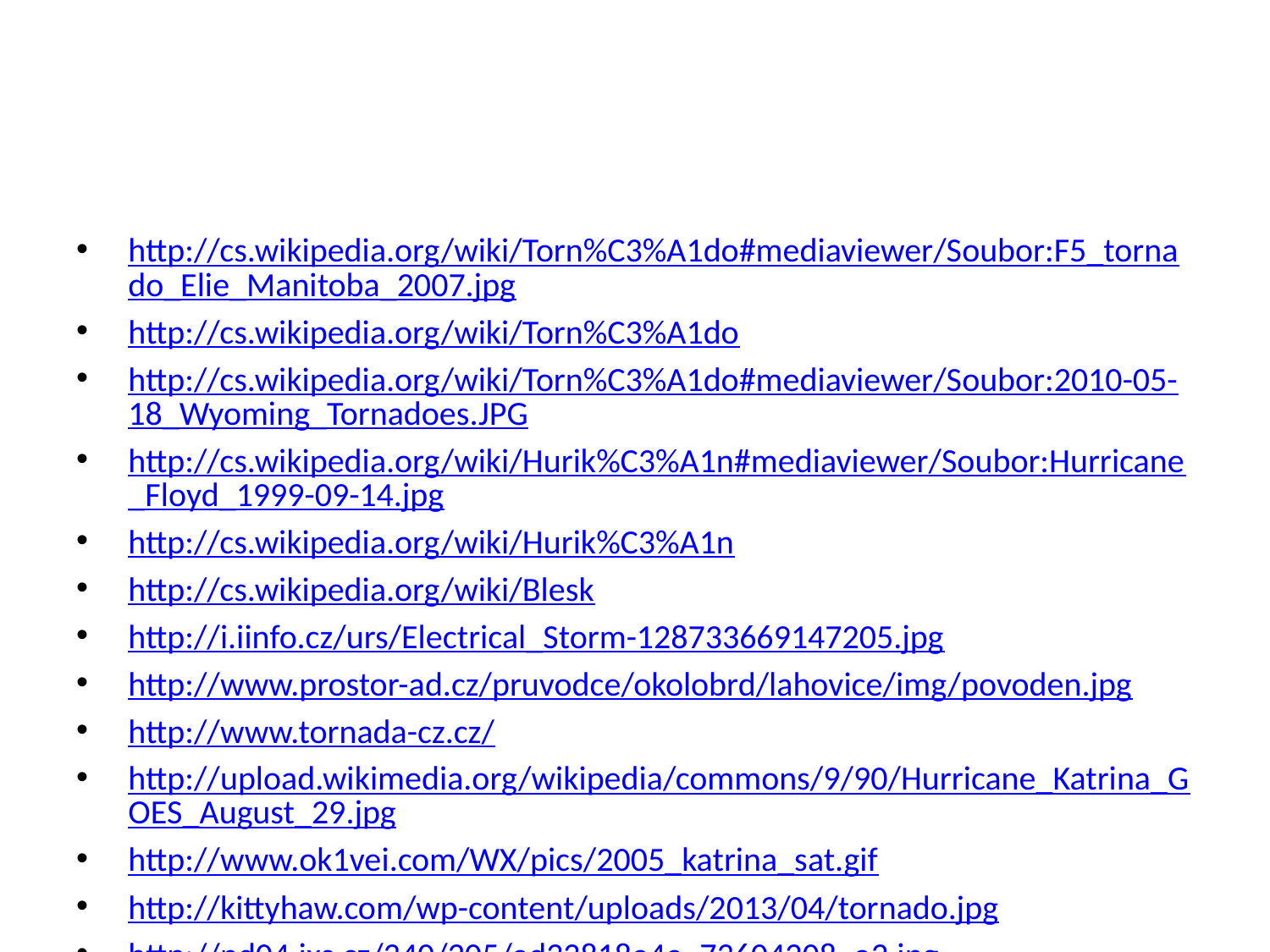

#
http://cs.wikipedia.org/wiki/Torn%C3%A1do#mediaviewer/Soubor:F5_tornado_Elie_Manitoba_2007.jpg
http://cs.wikipedia.org/wiki/Torn%C3%A1do
http://cs.wikipedia.org/wiki/Torn%C3%A1do#mediaviewer/Soubor:2010-05-18_Wyoming_Tornadoes.JPG
http://cs.wikipedia.org/wiki/Hurik%C3%A1n#mediaviewer/Soubor:Hurricane_Floyd_1999-09-14.jpg
http://cs.wikipedia.org/wiki/Hurik%C3%A1n
http://cs.wikipedia.org/wiki/Blesk
http://i.iinfo.cz/urs/Electrical_Storm-128733669147205.jpg
http://www.prostor-ad.cz/pruvodce/okolobrd/lahovice/img/povoden.jpg
http://www.tornada-cz.cz/
http://upload.wikimedia.org/wikipedia/commons/9/90/Hurricane_Katrina_GOES_August_29.jpg
http://www.ok1vei.com/WX/pics/2005_katrina_sat.gif
http://kittyhaw.com/wp-content/uploads/2013/04/tornado.jpg
http://nd04.jxs.cz/340/205/ed33818e4e_73604208_o2.jpg